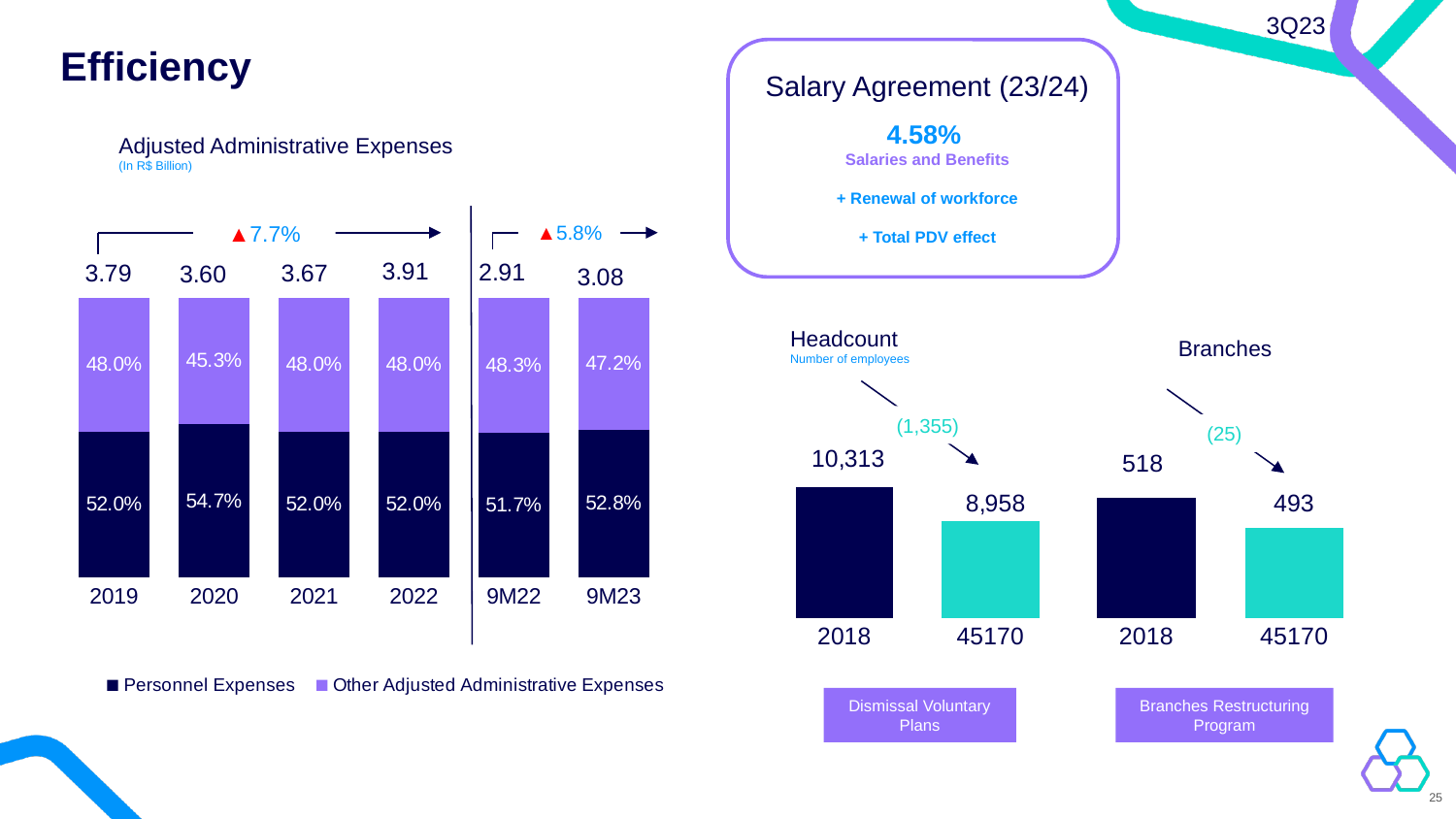

3Q23
Efficiency

Salary Agreement (23/24)
4.58%
Salaries and Benefits

+ Renewal of workforce

+ Total PDV effect

Adjusted Administrative Expenses
(In R$ Billion)
▲7.7%
▲5.8%

### Chart

| Category | Personnel Expenses | Other Adjusted Administrative Expenses | Total |
|---|---|---|---|
| 2019 | 0.5204407074514352 | 0.47955929254856483 | 3.7939000000000003 |
| 2020 | 0.5473464851347597 | 0.4526535148652403 | 3.599 |
| 2021 | 0.5201189404479363 | 0.4798810595520637 | 3.6656999999999997 |
| 2022 | 0.5204765069788844 | 0.4795234930211156 | 3.9118 |
| 9M22 | 0.517 | 0.483 | 2.91 |
| 9M23 | 0.528 | 0.472 | 3.08 |
Headcount
Number of employees
Branches

### Chart

| Category | Coluna2 |
|---|---|
| 2018 | 10313.0 |
| 45170 | 8958.0 |

### Chart

| Category | Coluna2 |
|---|---|
| 2018 | 518.0 |
| 45170 | 493.0 |
(1,355)
(25)
Dismissal Voluntary Plans
Branches Restructuring Program
25